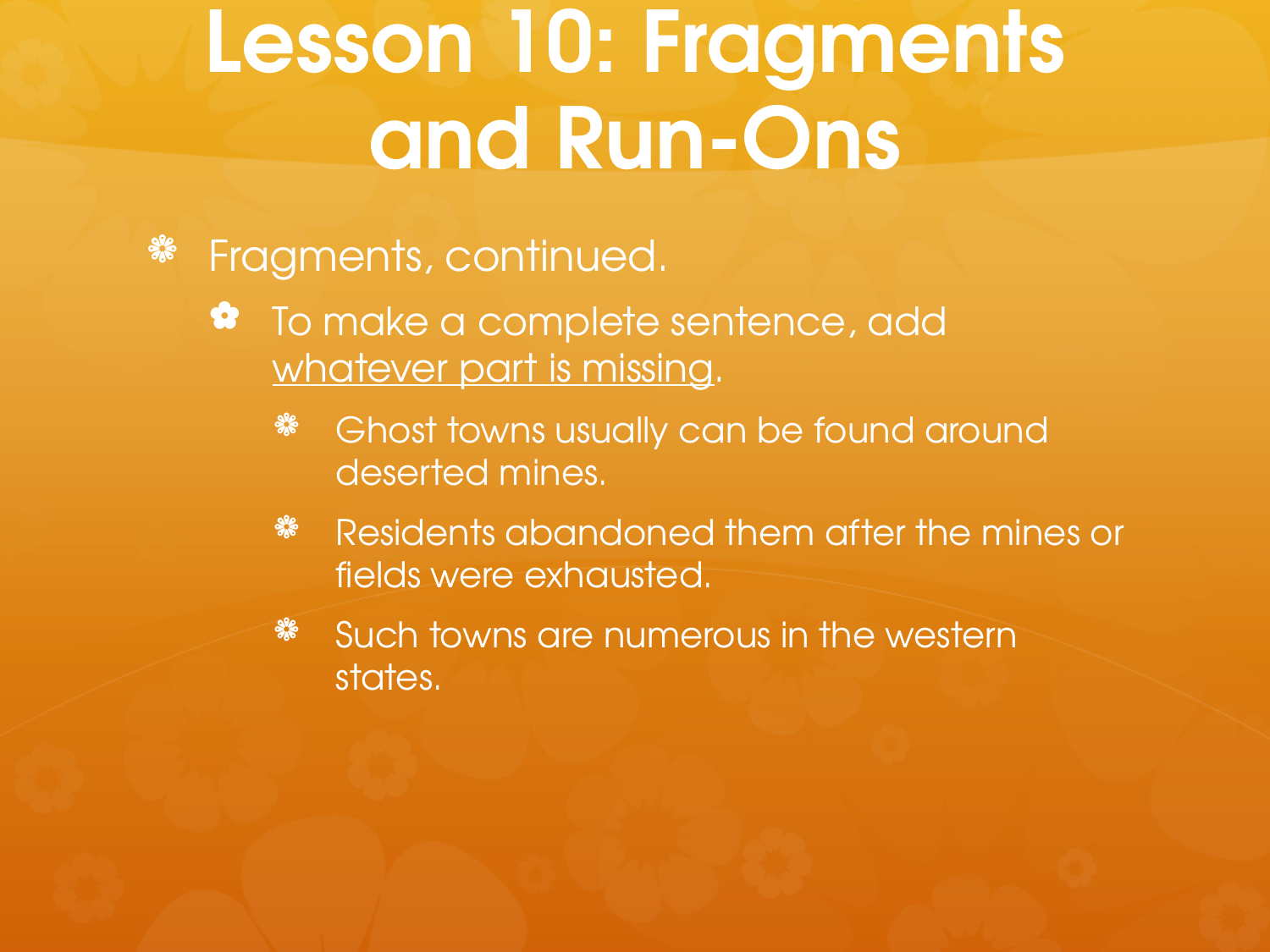

# Lesson 10: Fragments and Run-Ons
Fragments, continued.
To make a complete sentence, add whatever part is missing.
Ghost towns usually can be found around deserted mines.
Residents abandoned them after the mines or fields were exhausted.
Such towns are numerous in the western states.